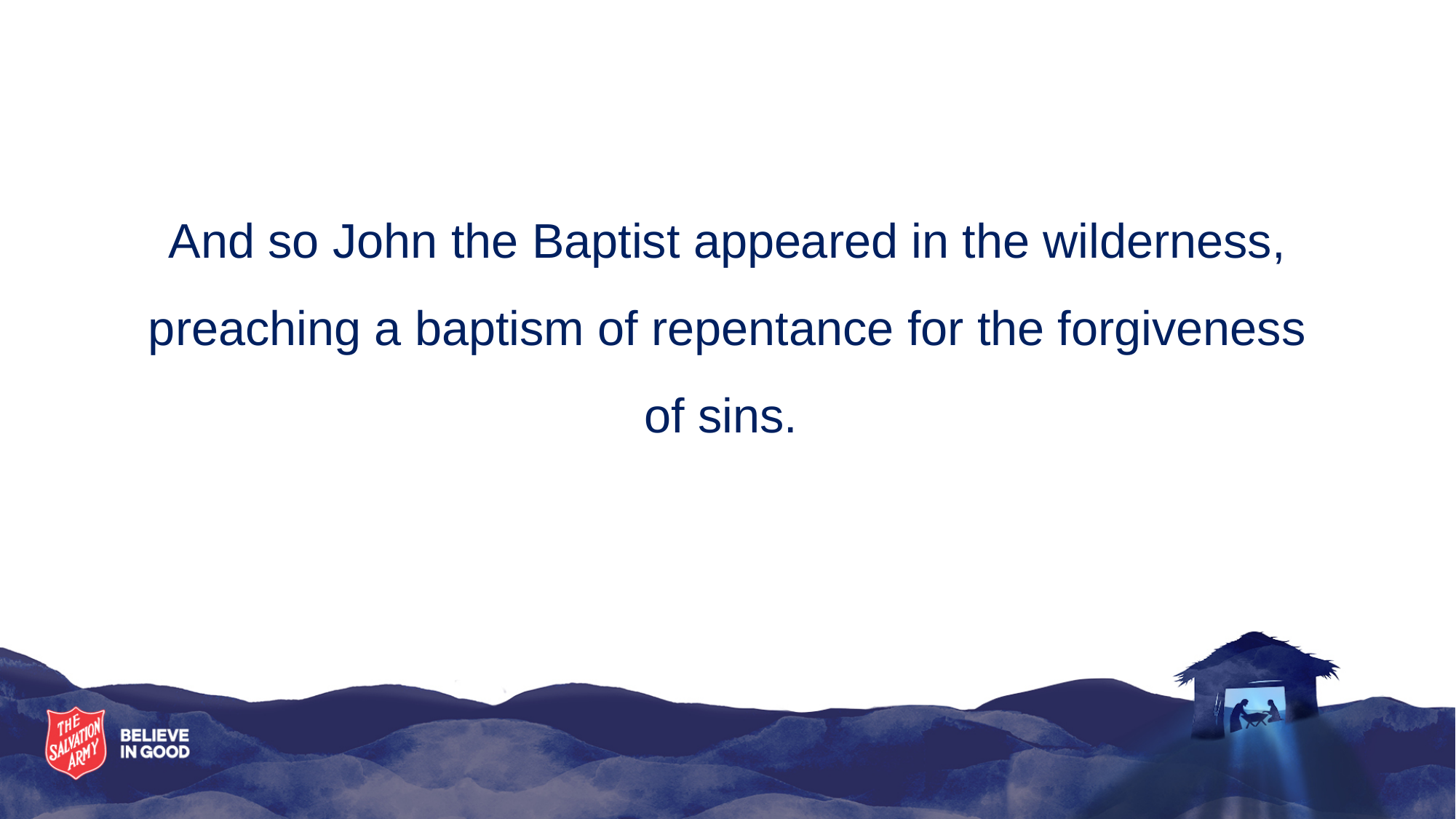

And so John the Baptist appeared in the wilderness, preaching a baptism of repentance for the forgiveness of sins.